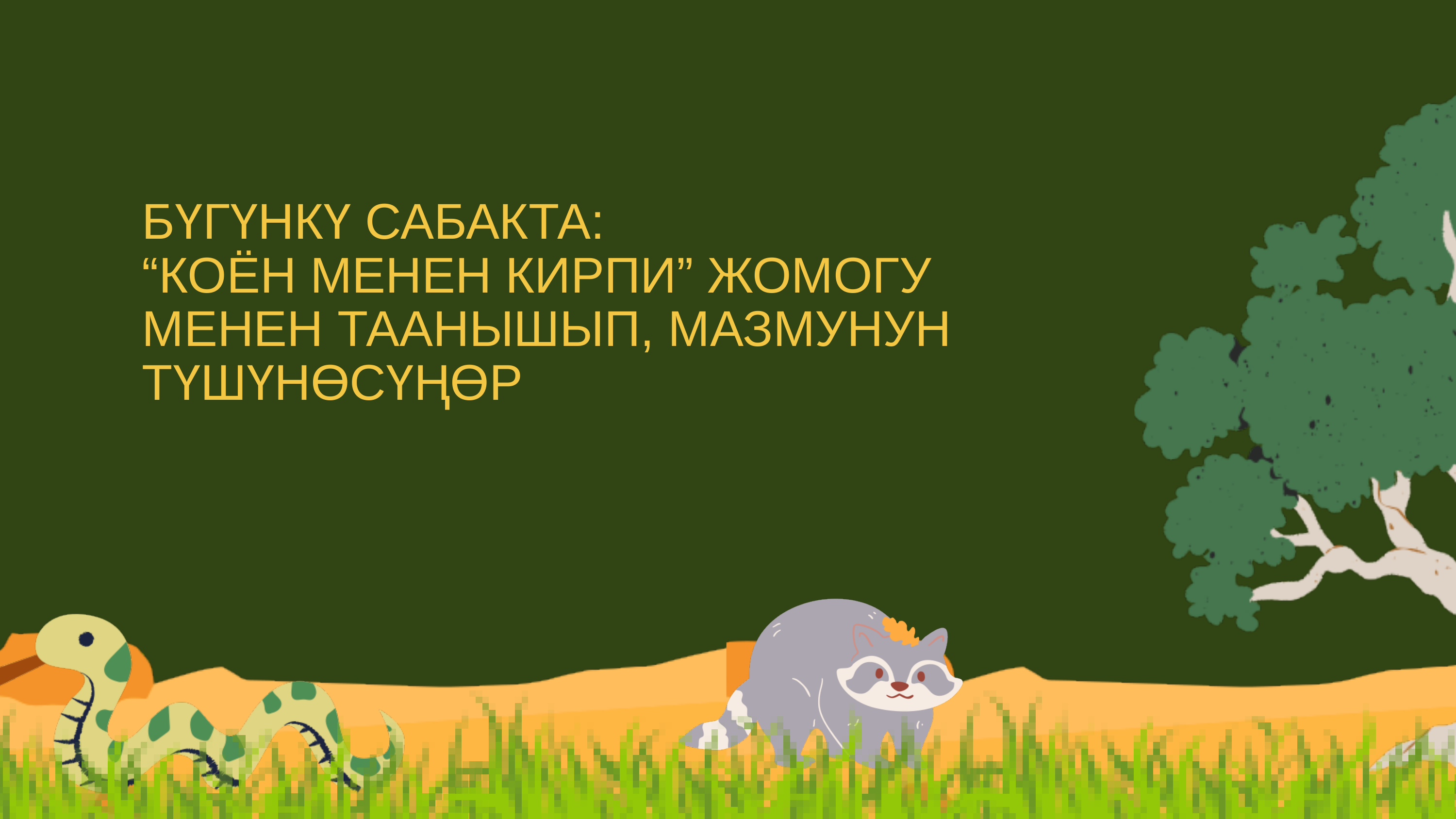

БҮГҮНКҮ САБАКТА:
“КОЁН МЕНЕН КИРПИ” ЖОМОГУ МЕНЕН ТААНЫШЫП, МАЗМУНУН ТҮШҮНӨСҮҢӨР